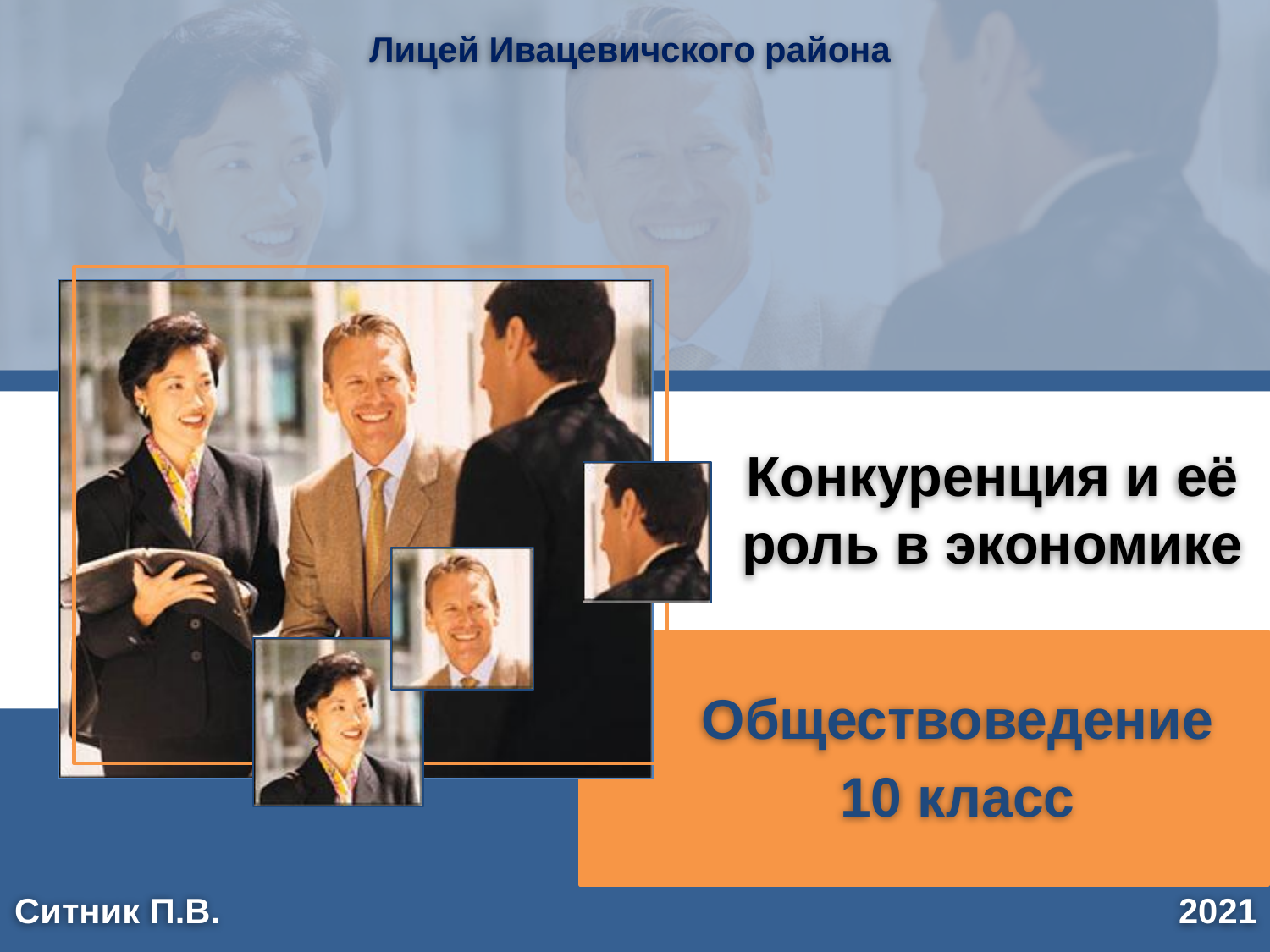

Лицей Ивацевичского района
# Конкуренция и её роль в экономике
Обществоведение
10 класс
2021
Ситник П.В.